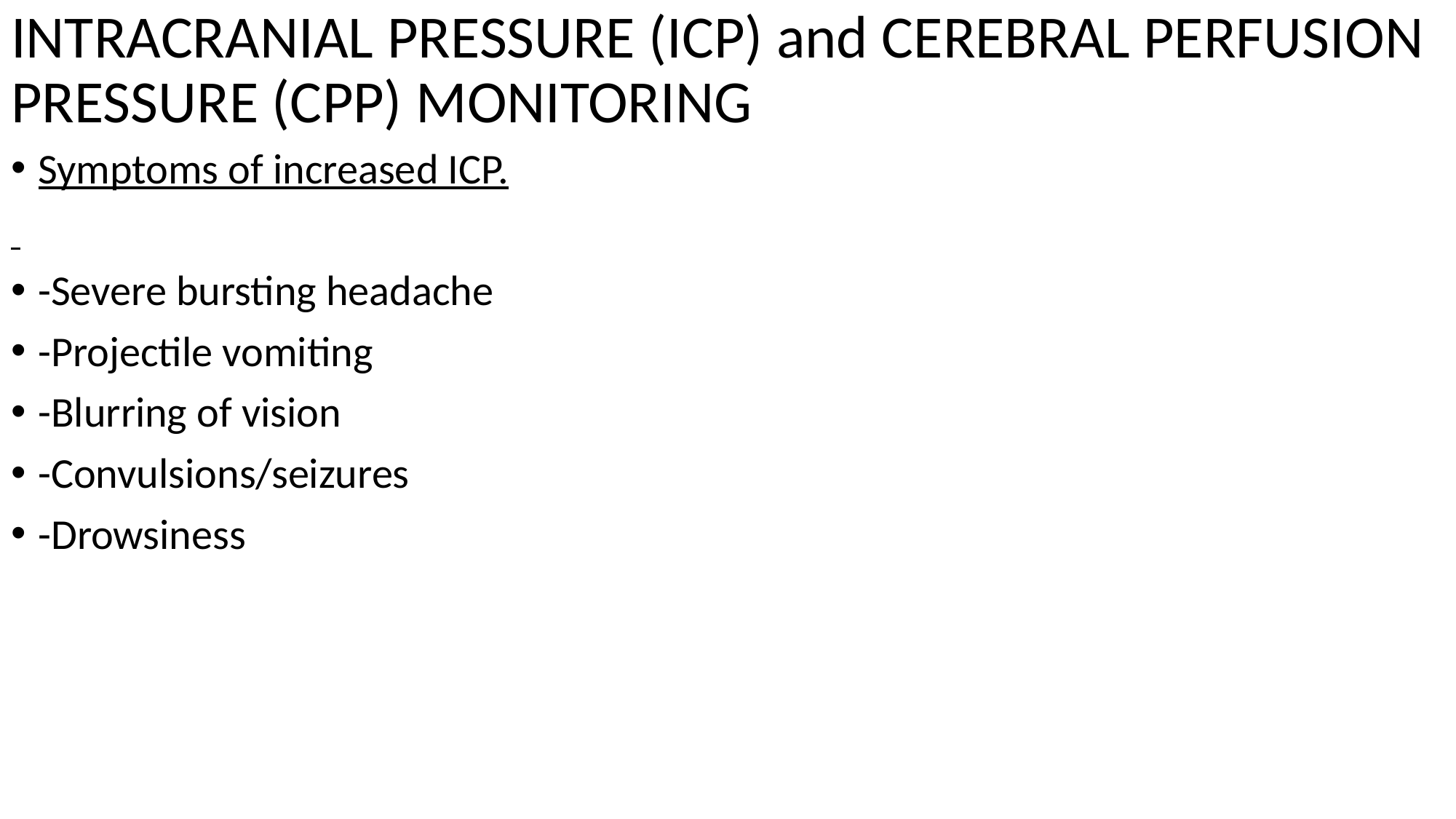

# INTRACRANIAL PRESSURE (ICP) and CEREBRAL PERFUSION PRESSURE (CPP) MONITORING
Symptoms of increased ICP.

-Severe bursting headache
-Projectile vomiting
-Blurring of vision
-Convulsions/seizures
-Drowsiness